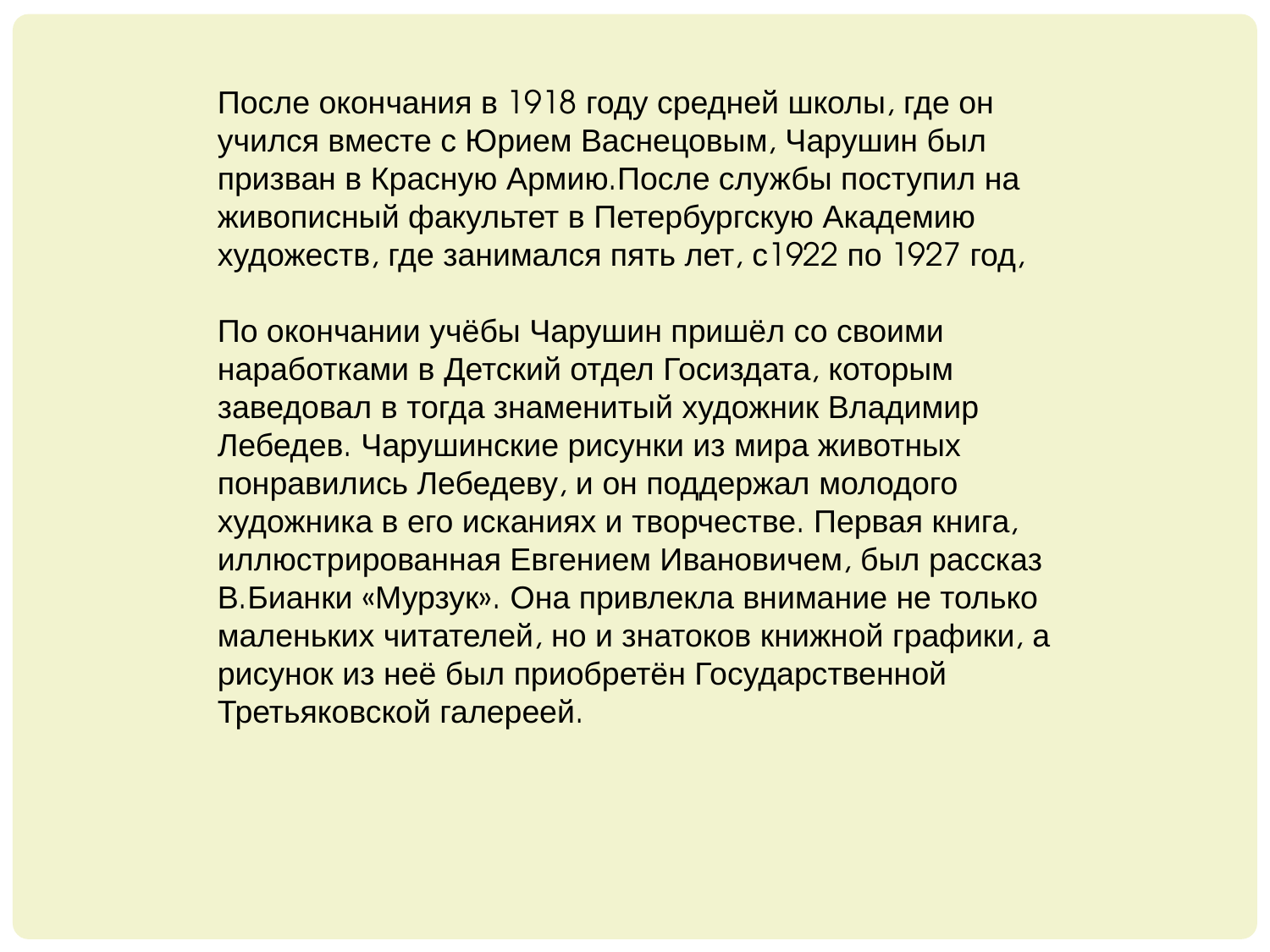

После окончания в 1918 году средней школы, где он учился вместе с Юрием Васнецовым, Чарушин был призван в Красную Армию.После службы поступил на живописный факультет в Петербургскую Академию художеств, где занимался пять лет, с1922 по 1927 год,

По окончании учёбы Чарушин пришёл со своими наработками в Детский отдел Госиздата, которым заведовал в тогда знаменитый художник Владимир Лебедев. Чарушинские рисунки из мира животных понравились Лебедеву, и он поддержал молодого художника в его исканиях и творчестве. Первая книга, иллюстрированная Евгением Ивановичем, был рассказ В.Бианки «Мурзук». Она привлекла внимание не только маленьких читателей, но и знатоков книжной графики, а рисунок из неё был приобретён Государственной Третьяковской галереей.